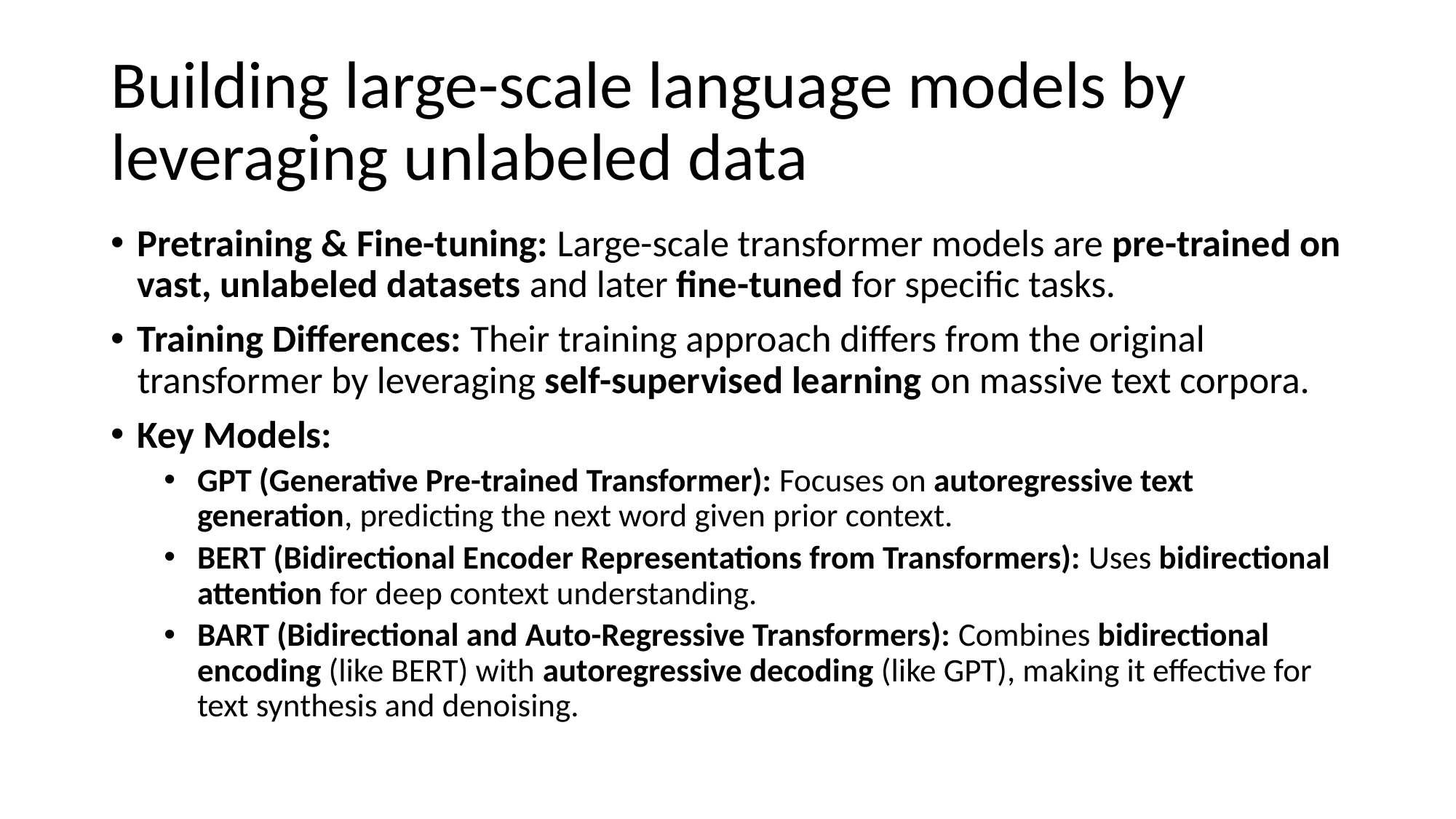

# Building large-scale language models by leveraging unlabeled data
Pretraining & Fine-tuning: Large-scale transformer models are pre-trained on vast, unlabeled datasets and later fine-tuned for specific tasks.
Training Differences: Their training approach differs from the original transformer by leveraging self-supervised learning on massive text corpora.
Key Models:
GPT (Generative Pre-trained Transformer): Focuses on autoregressive text generation, predicting the next word given prior context.
BERT (Bidirectional Encoder Representations from Transformers): Uses bidirectional attention for deep context understanding.
BART (Bidirectional and Auto-Regressive Transformers): Combines bidirectional encoding (like BERT) with autoregressive decoding (like GPT), making it effective for text synthesis and denoising.